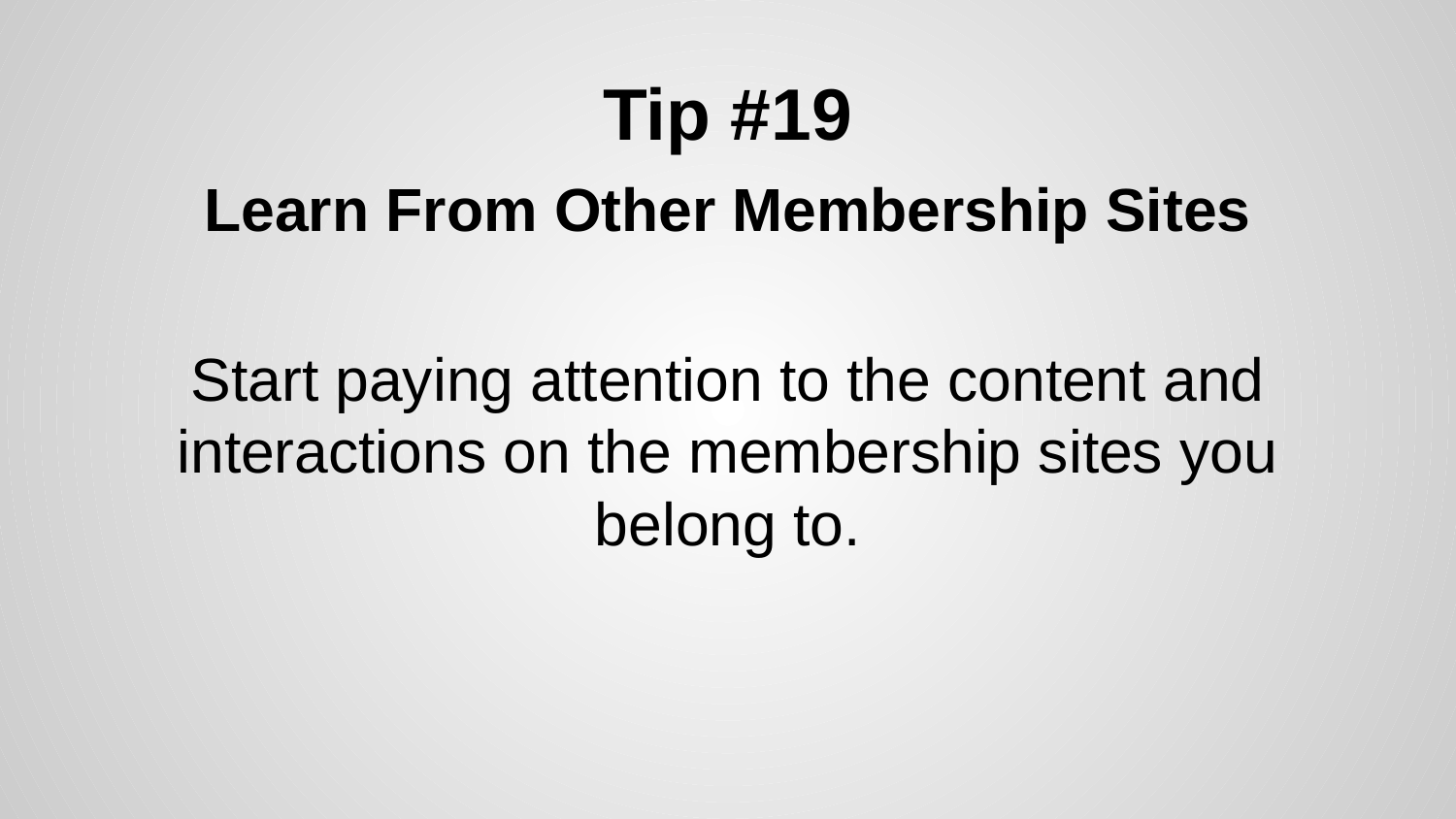

# Tip #19

Learn From Other Membership Sites

Start paying attention to the content and interactions on the membership sites you belong to.